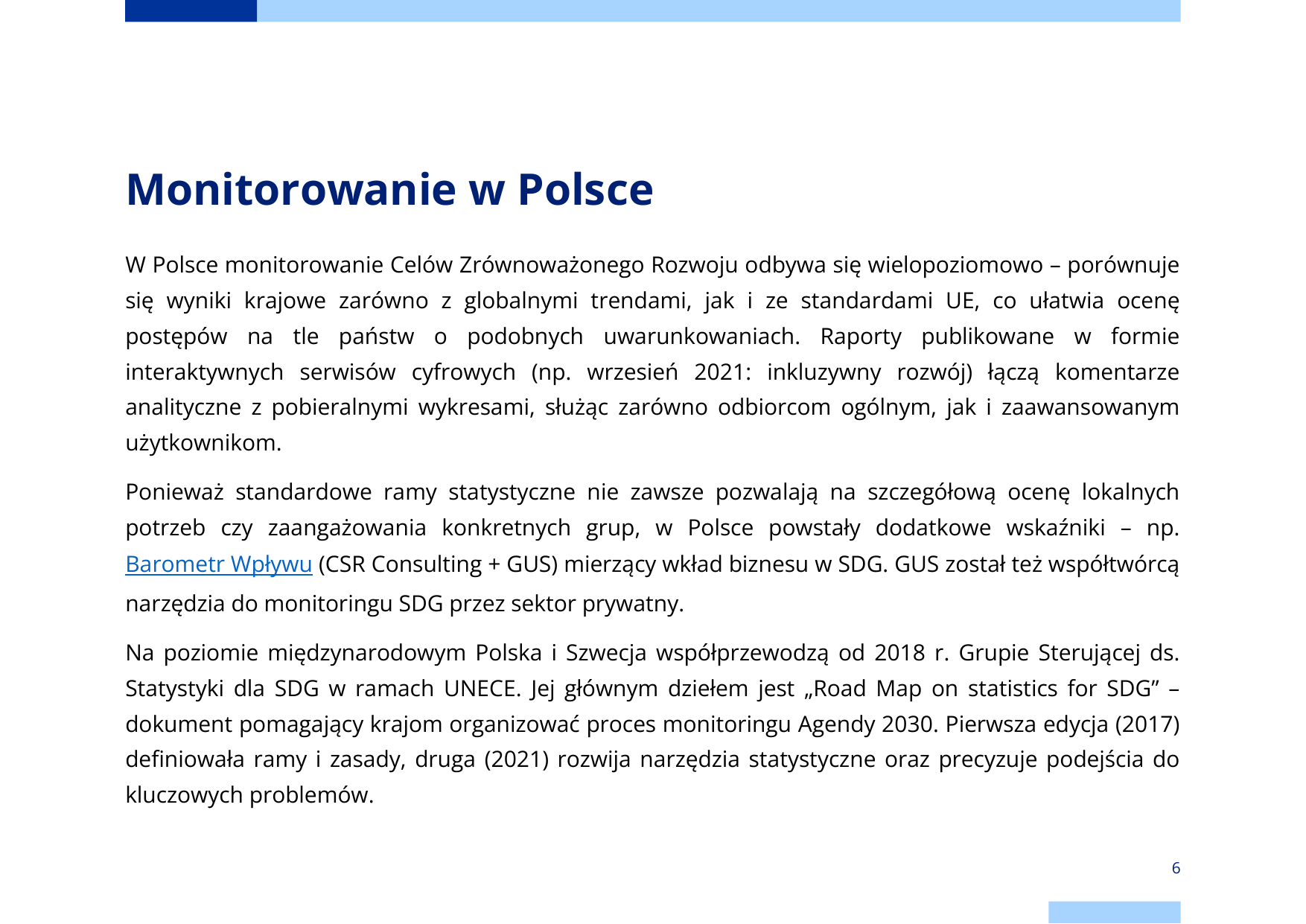

# Monitorowanie w Polsce
W Polsce monitorowanie Celów Zrównoważonego Rozwoju odbywa się wielopoziomowo – porównuje się wyniki krajowe zarówno z globalnymi trendami, jak i ze standardami UE, co ułatwia ocenę postępów na tle państw o podobnych uwarunkowaniach. Raporty publikowane w formie interaktywnych serwisów cyfrowych (np. wrzesień 2021: inkluzywny rozwój) łączą komentarze analityczne z pobieralnymi wykresami, służąc zarówno odbiorcom ogólnym, jak i zaawansowanym użytkownikom.
Ponieważ standardowe ramy statystyczne nie zawsze pozwalają na szczegółową ocenę lokalnych potrzeb czy zaangażowania konkretnych grup, w Polsce powstały dodatkowe wskaźniki – np. Barometr Wpływu (CSR Consulting + GUS) mierzący wkład biznesu w SDG. GUS został też współtwórcą narzędzia do monitoringu SDG przez sektor prywatny.
Na poziomie międzynarodowym Polska i Szwecja współprzewodzą od 2018 r. Grupie Sterującej ds. Statystyki dla SDG w ramach UNECE. Jej głównym dziełem jest „Road Map on statistics for SDG” – dokument pomagający krajom organizować proces monitoringu Agendy 2030. Pierwsza edycja (2017) definiowała ramy i zasady, druga (2021) rozwija narzędzia statystyczne oraz precyzuje podejścia do kluczowych problemów.
6